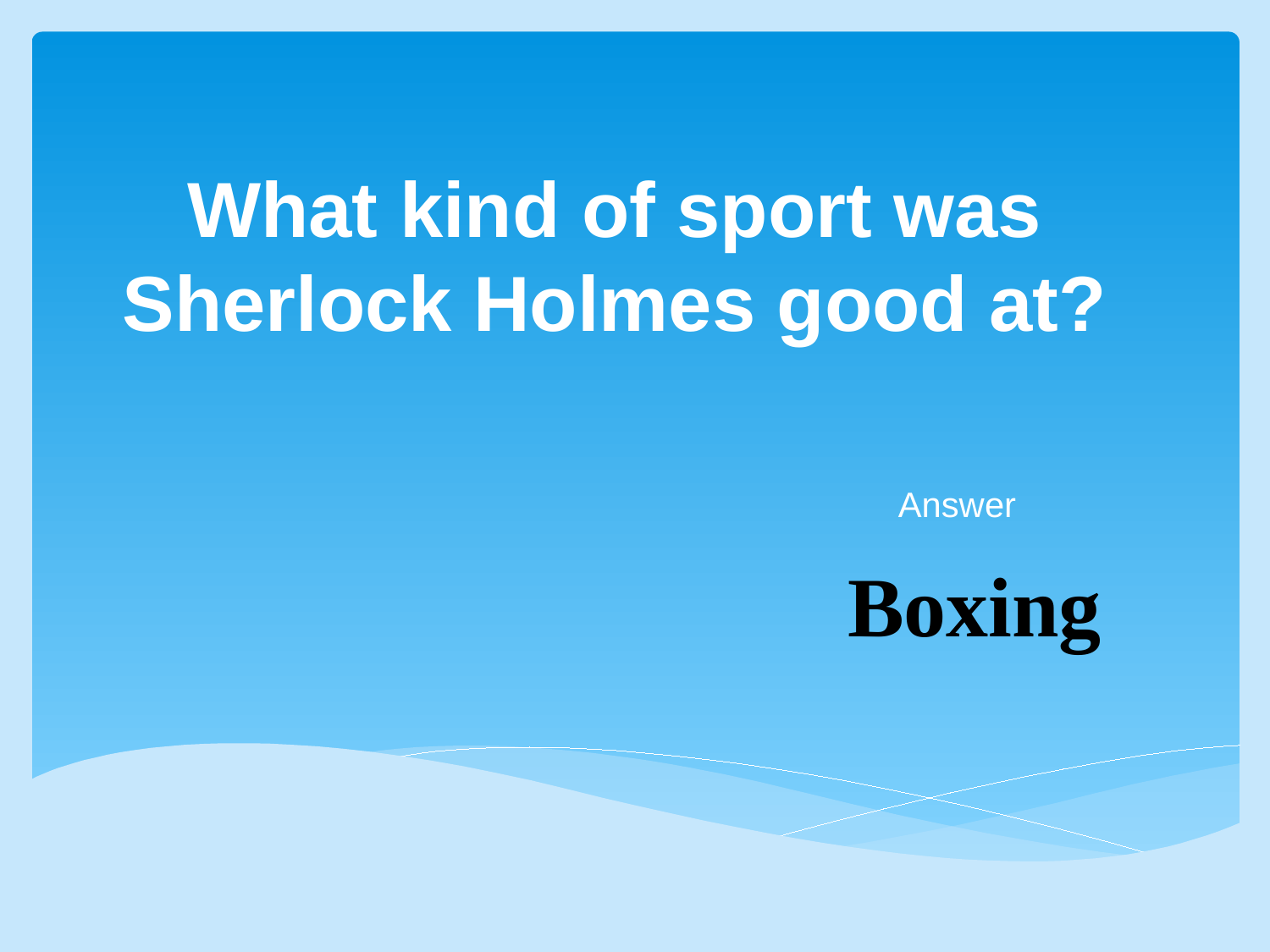

# What kind of sport was Sherlock Holmes good at?
Answer
Boxing